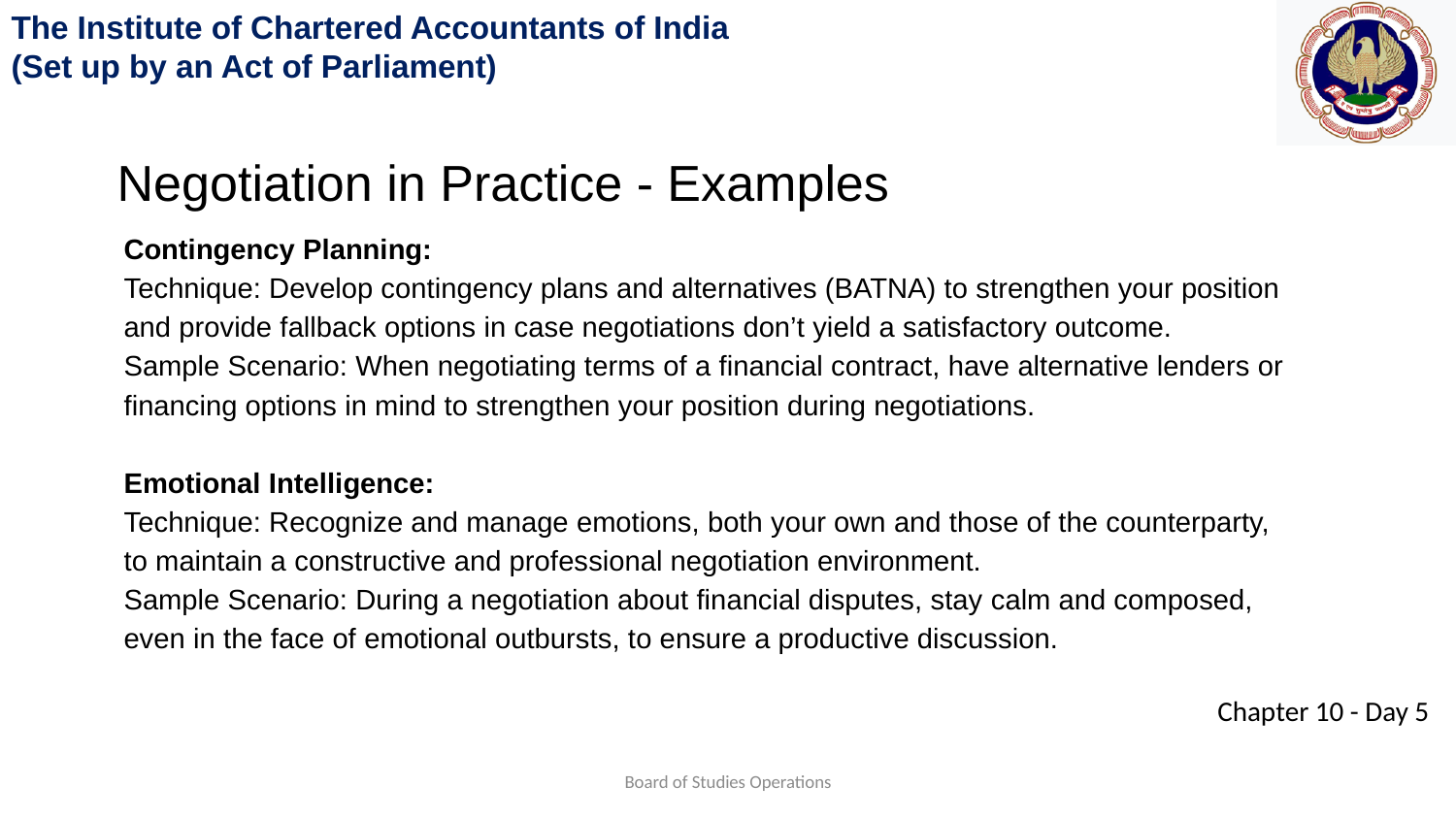

Negotiation in Practice - Examples
Contingency Planning:
Technique: Develop contingency plans and alternatives (BATNA) to strengthen your position and provide fallback options in case negotiations don’t yield a satisfactory outcome.
Sample Scenario: When negotiating terms of a financial contract, have alternative lenders or financing options in mind to strengthen your position during negotiations.

Emotional Intelligence:
Technique: Recognize and manage emotions, both your own and those of the counterparty, to maintain a constructive and professional negotiation environment.
Sample Scenario: During a negotiation about financial disputes, stay calm and composed, even in the face of emotional outbursts, to ensure a productive discussion.
Board of Studies Operations